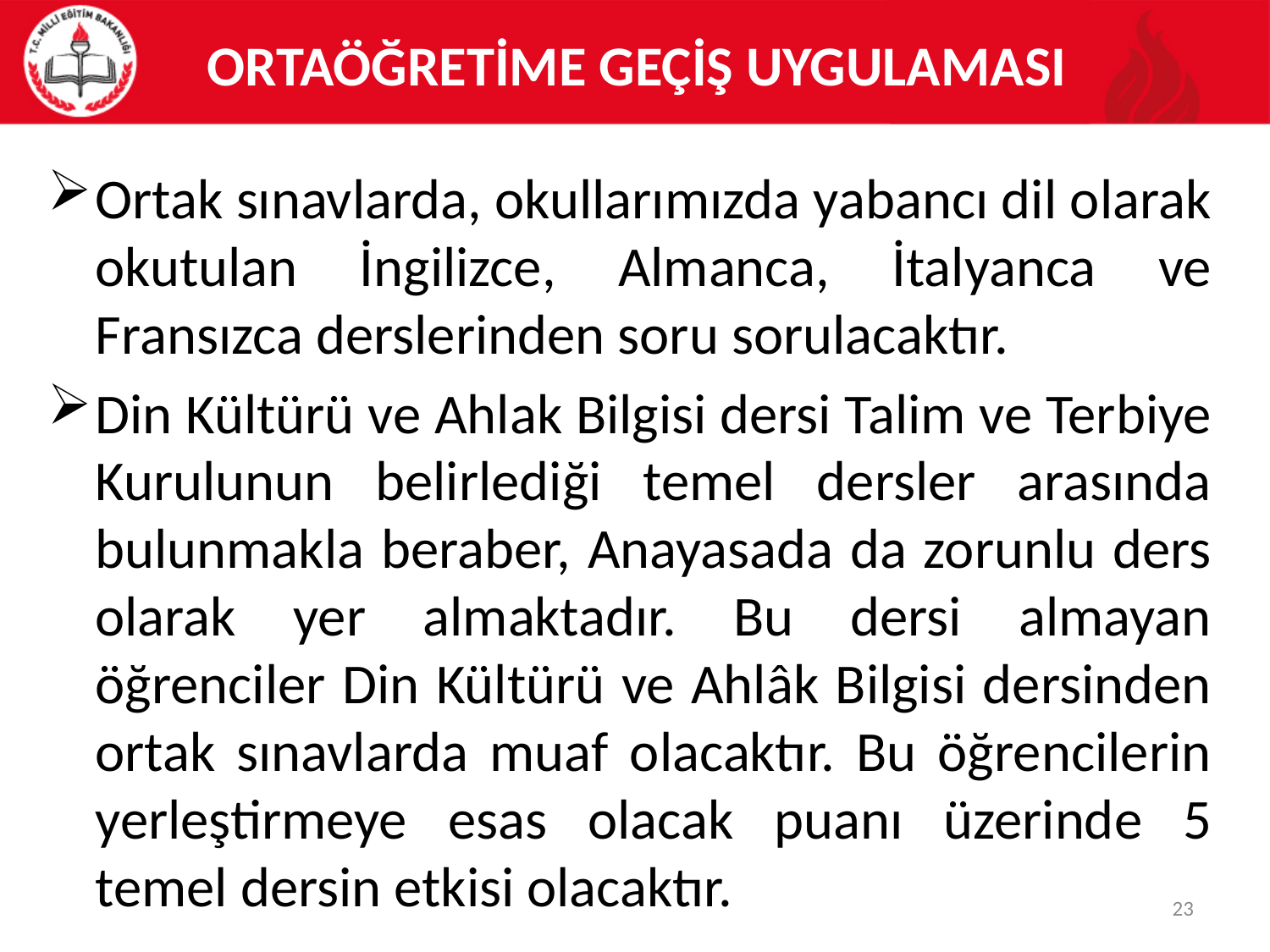

# ORTAÖĞRETİME GEÇİŞ UYGULAMASI
Ortak sınavlarda, okullarımızda yabancı dil olarak okutulan İngilizce, Almanca, İtalyanca ve Fransızca derslerinden soru sorulacaktır.
Din Kültürü ve Ahlak Bilgisi dersi Talim ve Terbiye Kurulunun belirlediği temel dersler arasında bulunmakla beraber, Anayasada da zorunlu ders olarak yer almaktadır. Bu dersi almayan öğrenciler Din Kültürü ve Ahlâk Bilgisi dersinden ortak sınavlarda muaf olacaktır. Bu öğrencilerin yerleştirmeye esas olacak puanı üzerinde 5 temel dersin etkisi olacaktır.
23